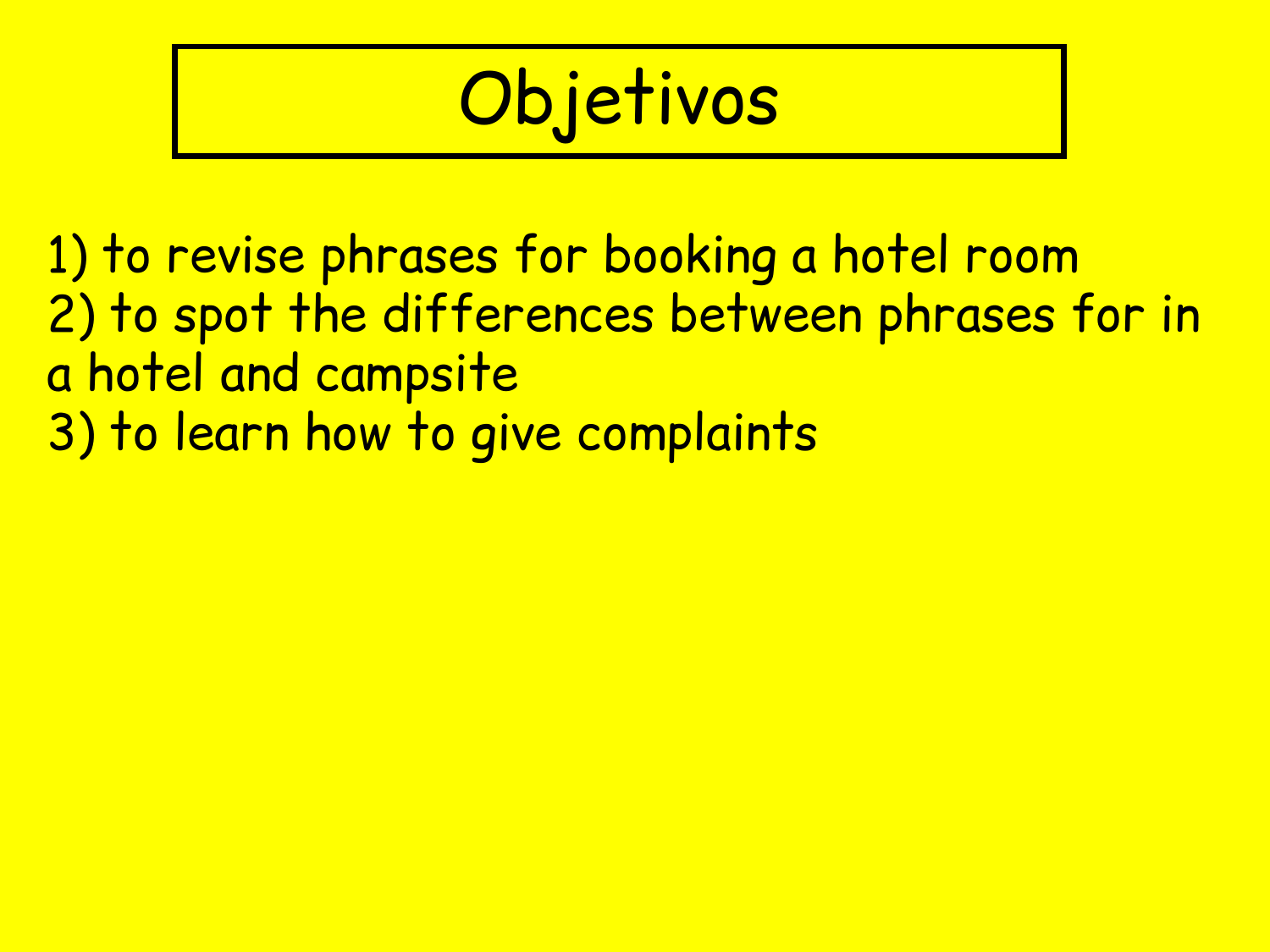

Objetivos
1) to revise phrases for booking a hotel room
2) to spot the differences between phrases for in a hotel and campsite
3) to learn how to give complaints